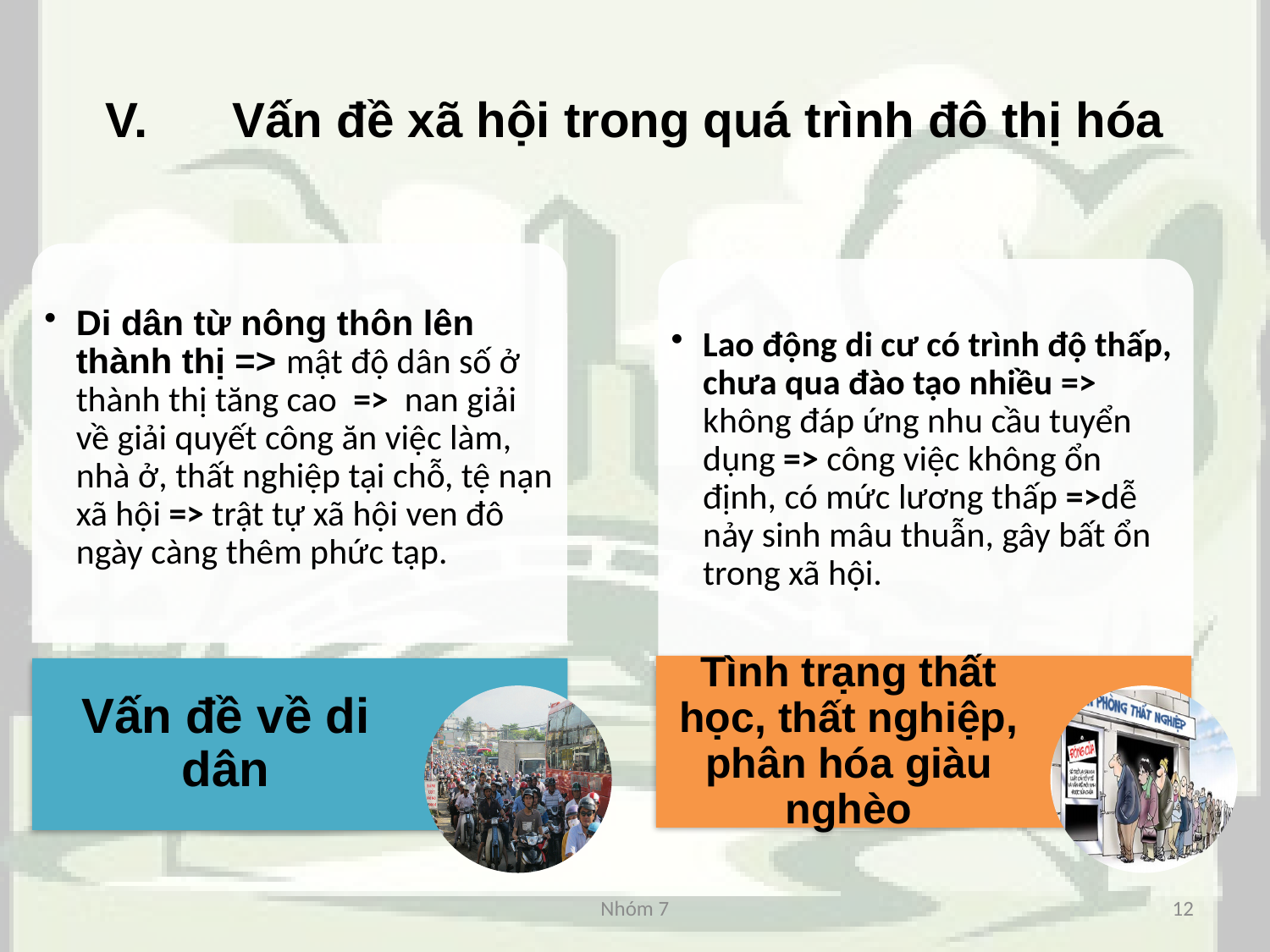

# V.	Vấn đề xã hội trong quá trình đô thị hóa

Di dân từ nông thôn lên thành thị => mật độ dân số ở thành thị tăng cao  =>  nan giải về giải quyết công ăn việc làm, nhà ở, thất nghiệp tại chỗ, tệ nạn xã hội => trật tự xã hội ven đô ngày càng thêm phức tạp.
Vấn đề về di dân

Lao động di cư có trình độ thấp, chưa qua đào tạo nhiều => không đáp ứng nhu cầu tuyển dụng => công việc không ổn định, có mức lương thấp =>dễ nảy sinh mâu thuẫn, gây bất ổn trong xã hội.
Tình trạng thất học, thất nghiệp, phân hóa giàu nghèo
Nhóm 7
12